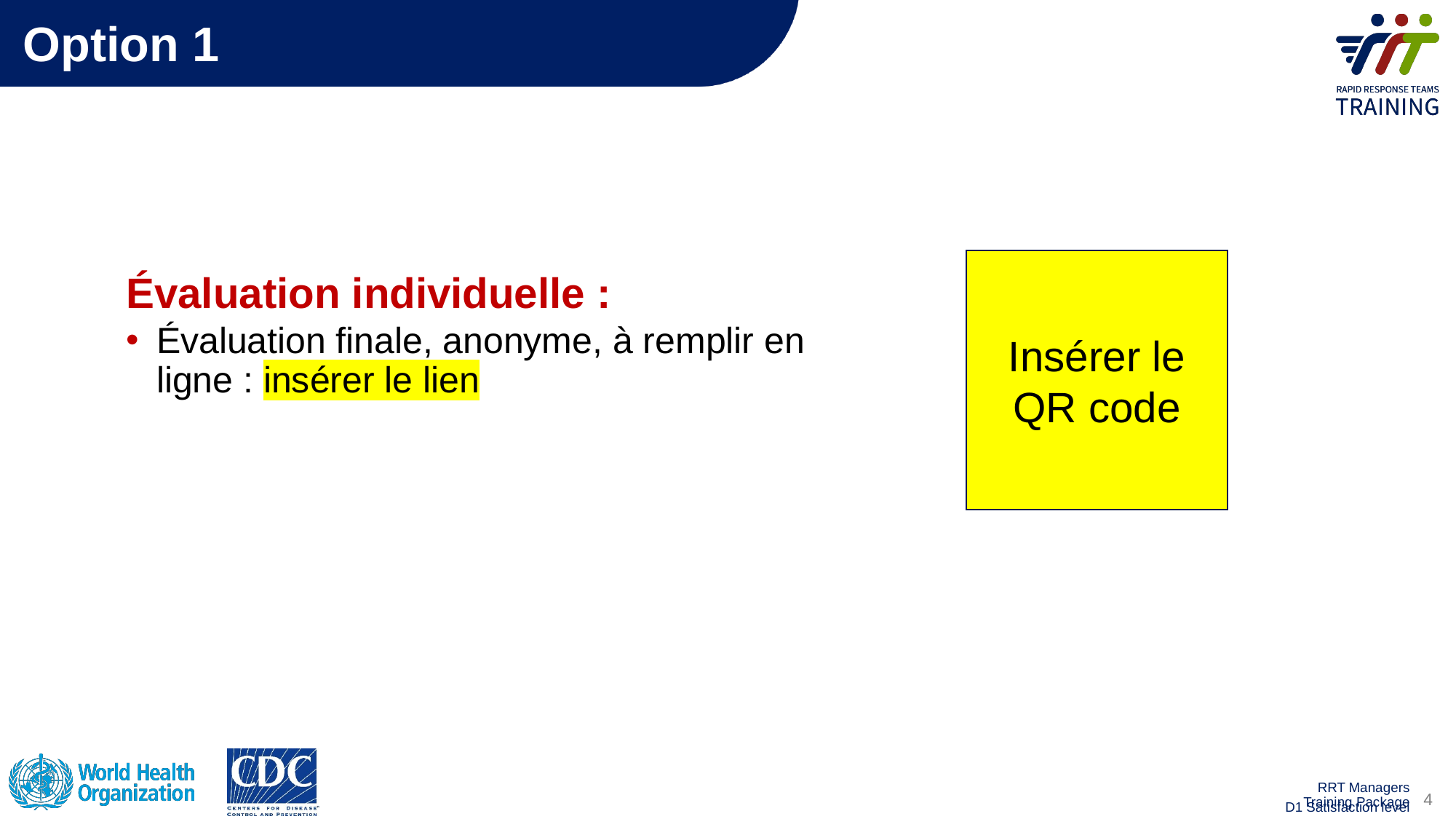

# Option 1

Évaluation individuelle :
Évaluation finale, anonyme, à remplir en ligne : insérer le lien

Insérer le QR code